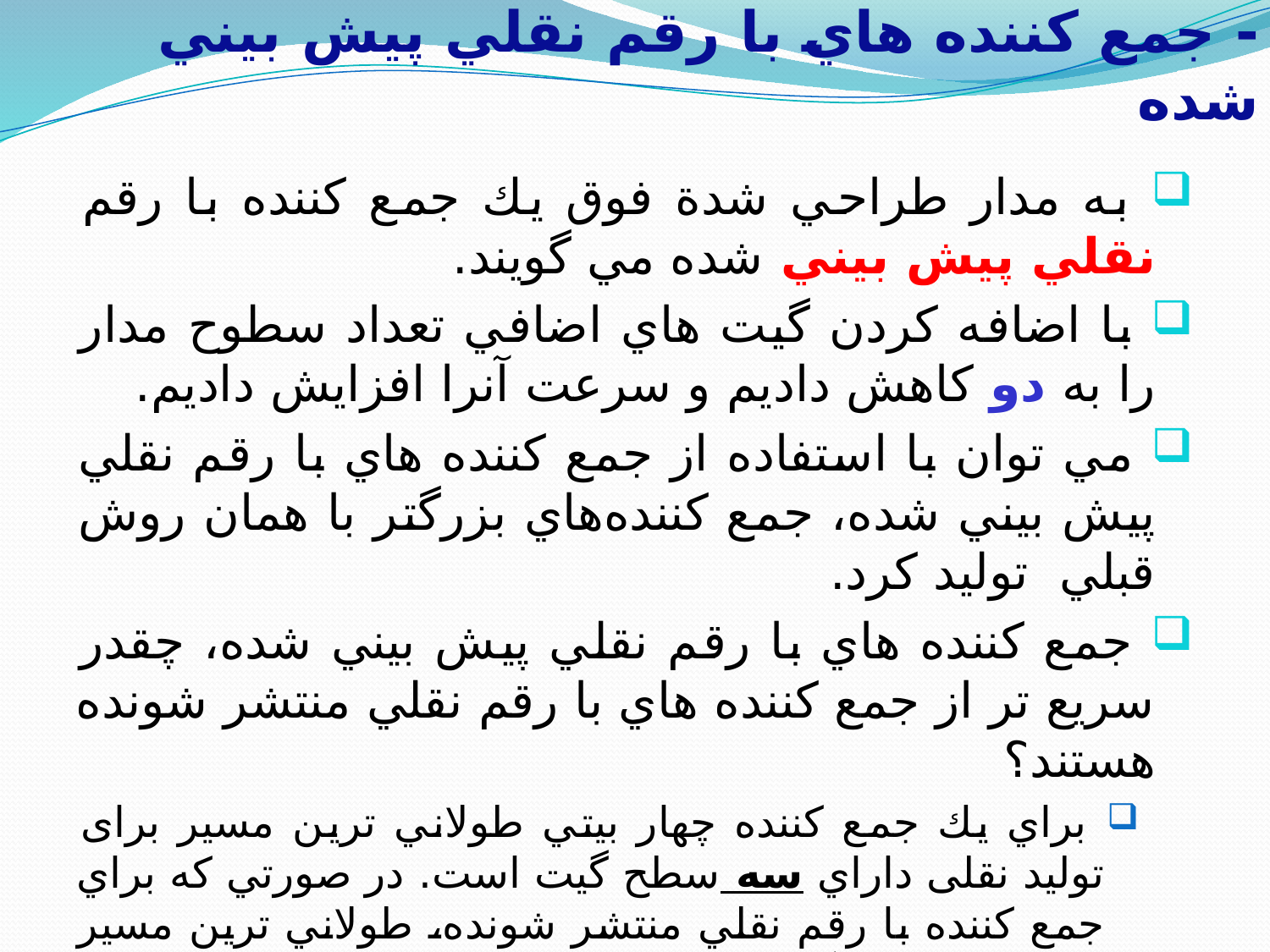

# - جمع كننده هاي با رقم نقلي پيش بيني شده
 به مدار طراحي شدة فوق يك جمع كننده با رقم نقلي پيش بيني شده مي گويند.
 با اضافه كردن گيت هاي اضافي تعداد سطوح مدار را به دو كاهش داديم و سرعت آنرا افزايش داديم.
 مي توان با استفاده از جمع كننده هاي با رقم نقلي پيش بيني شده، جمع كننده‌هاي بزرگتر با همان روش قبلي  توليد كرد.
 جمع كننده هاي با رقم نقلي پيش بيني شده، چقدر سريع تر از جمع كننده هاي با رقم نقلي منتشر شونده هستند؟
 براي يك جمع كننده چهار بيتي طولاني ترين مسير برای تولید نقلی داراي سه سطح گيت است. در صورتي كه براي جمع كننده با رقم نقلي منتشر شونده، طولاني ترين مسير داراي نه سطح گيت است.